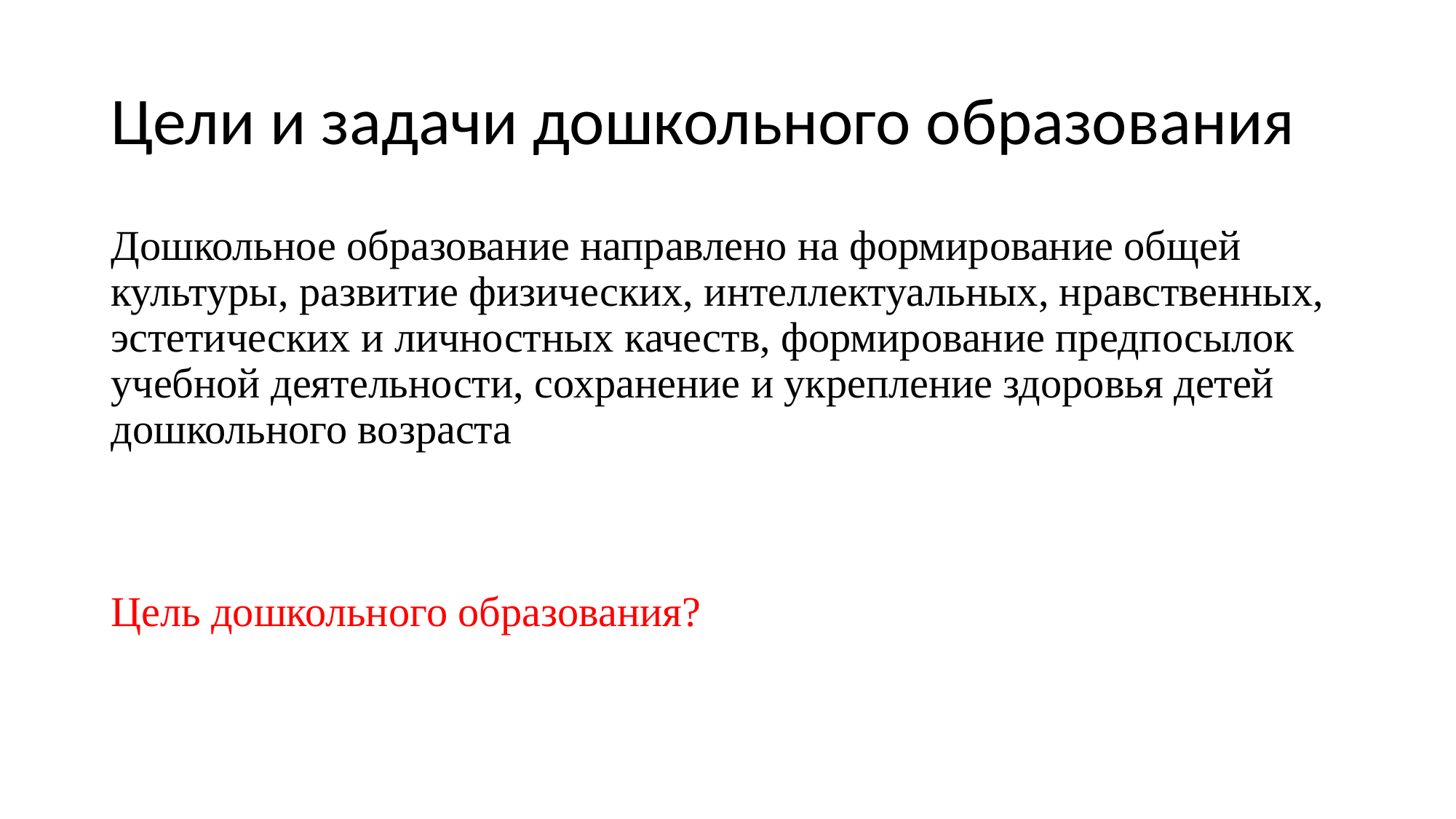

# Цели и задачи дошкольного образования
Дошкольное образование направлено на формирование общей культуры, развитие физических, интеллектуальных, нравственных, эстетических и личностных качеств, формирование предпосылок учебной деятельности, сохранение и укрепление здоровья детей дошкольного возраста

Цель дошкольного образования?